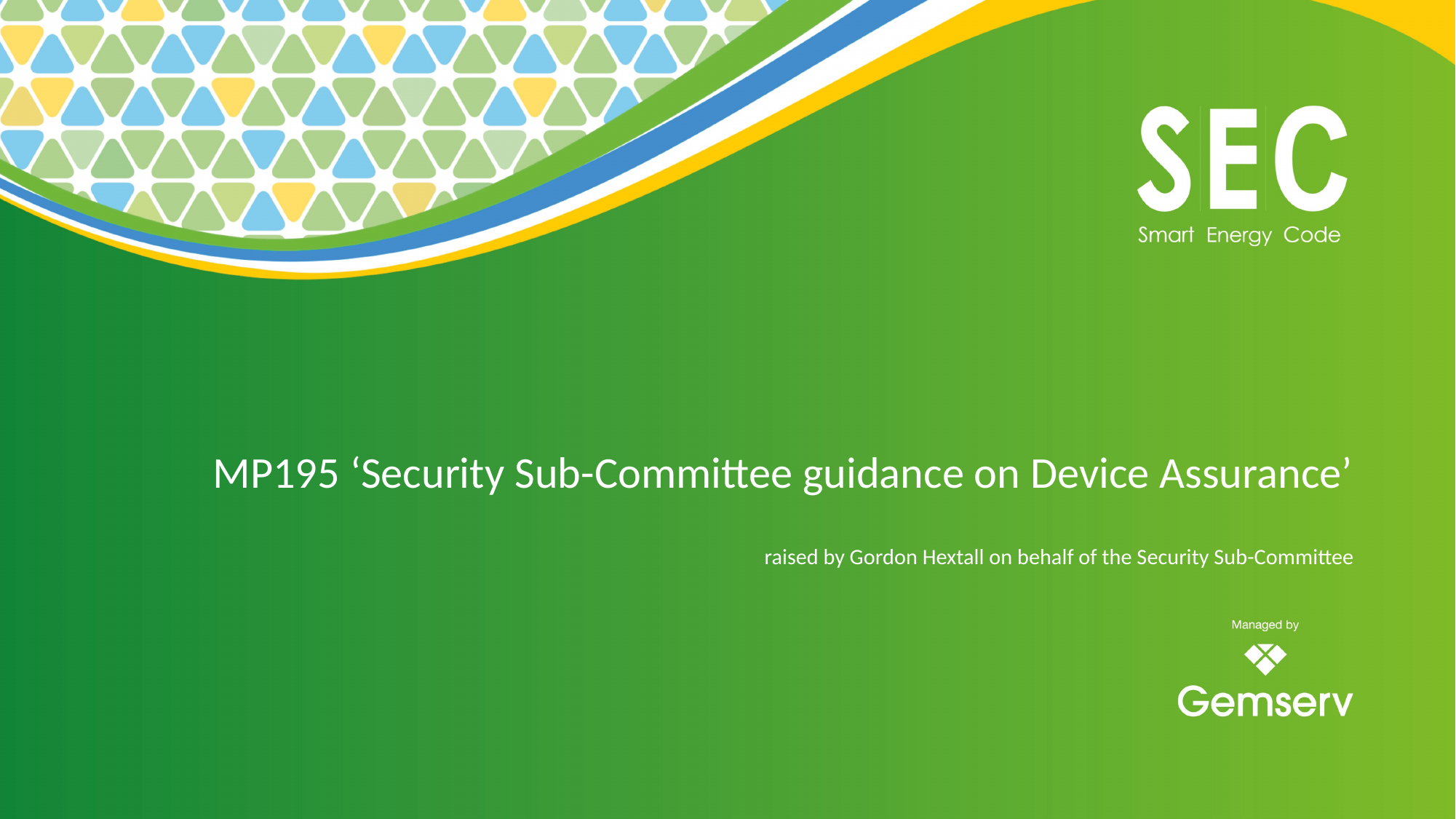

# MP195 ‘Security Sub-Committee guidance on Device Assurance’ raised by Gordon Hextall on behalf of the Security Sub-Committee